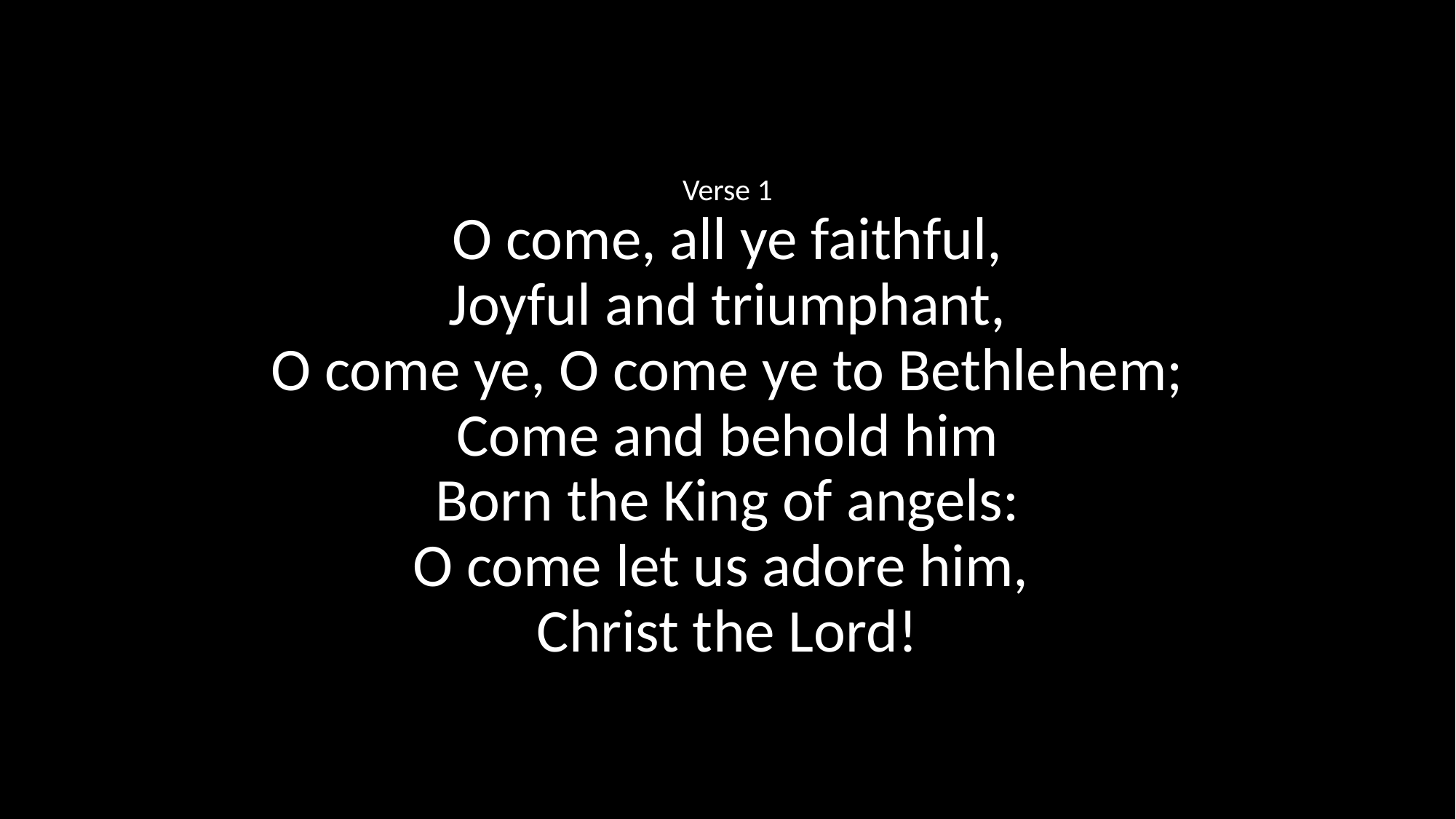

Verse 1
O come, all ye faithful,
Joyful and triumphant,
O come ye, O come ye to Bethlehem;
Come and behold him
Born the King of angels:
O come let us adore him,
Christ the Lord!